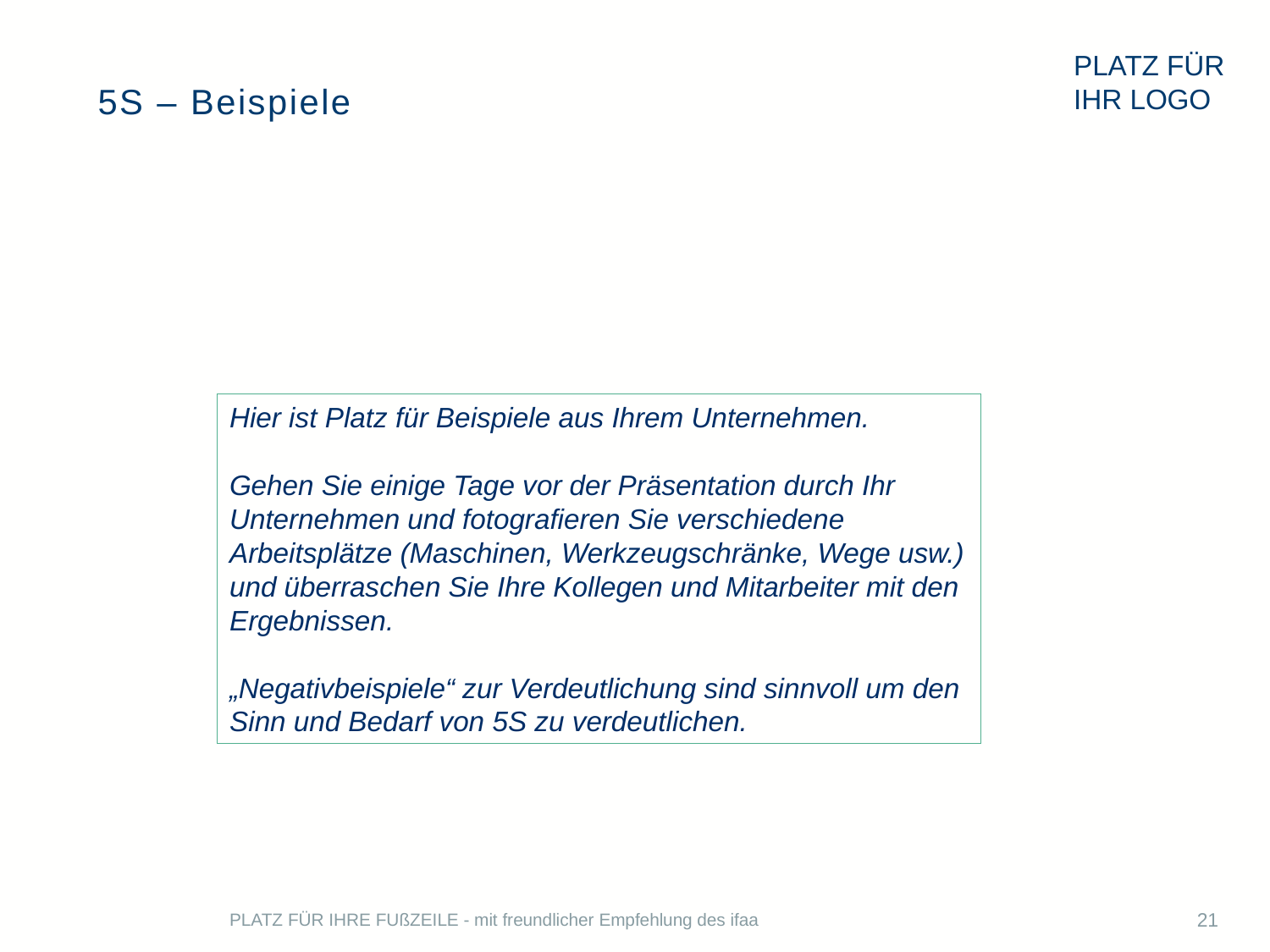

# 5S – Beispiele
Hier ist Platz für Beispiele aus Ihrem Unternehmen.

Gehen Sie einige Tage vor der Präsentation durch Ihr Unternehmen und fotografieren Sie verschiedene Arbeitsplätze (Maschinen, Werkzeugschränke, Wege usw.) und überraschen Sie Ihre Kollegen und Mitarbeiter mit den Ergebnissen.

„Negativbeispiele“ zur Verdeutlichung sind sinnvoll um den Sinn und Bedarf von 5S zu verdeutlichen.
PLATZ FÜR IHRE FUßZEILE - mit freundlicher Empfehlung des ifaa
21